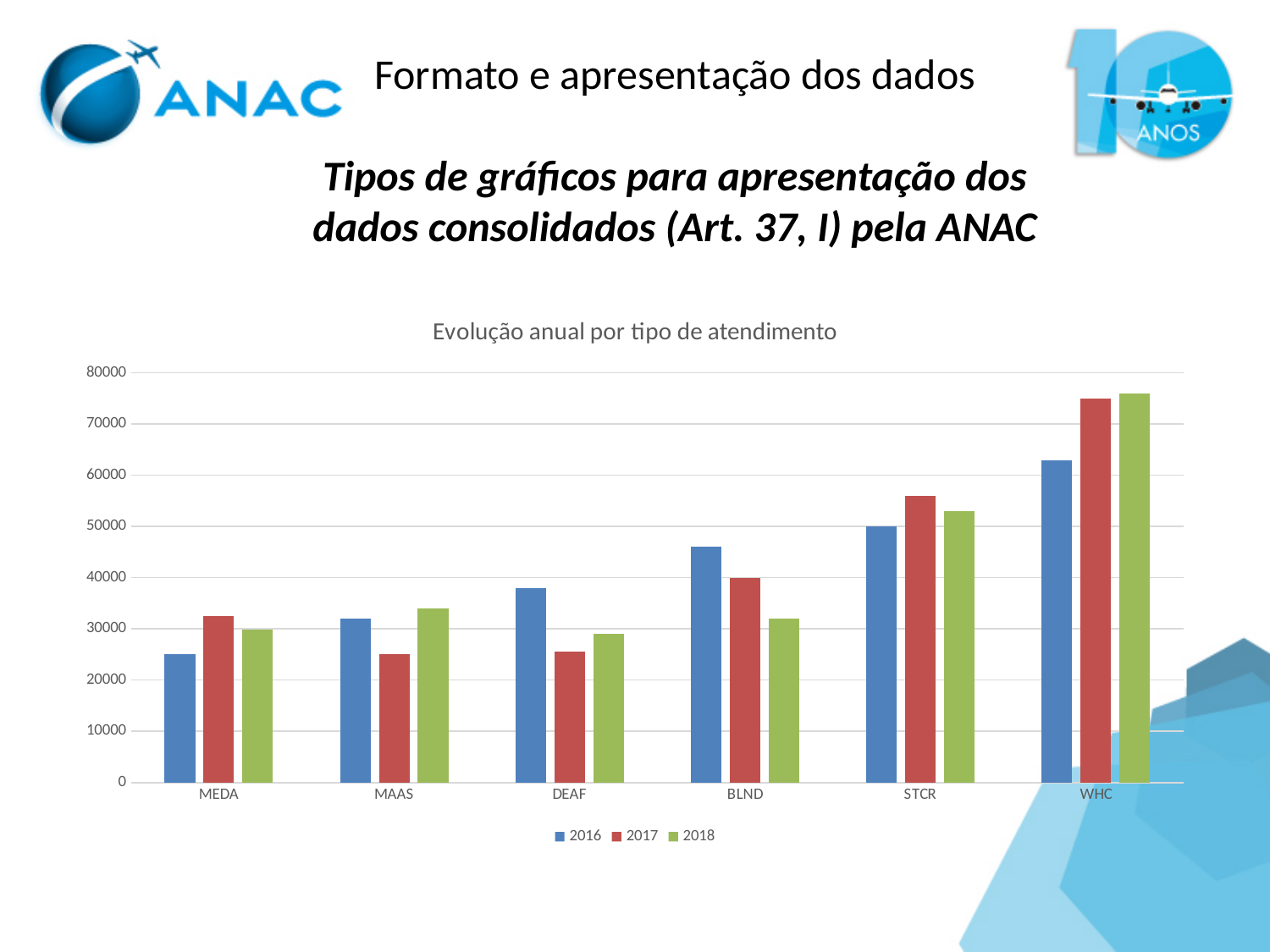

Formato e apresentação dos dados

Tipos de gráficos para apresentação dos dados consolidados (Art. 37, I) pela ANAC

### Chart: Evolução anual por tipo de atendimento

| Category |  |  |  |
|---|---|---|---|
| MEDA | 25000.0 | 32440.0 | 29800.0 |
| MAAS | 32000.0 | 25000.0 | 34000.0 |
| DEAF | 38000.0 | 25600.0 | 29000.0 |
| BLND | 46000.0 | 40000.0 | 32000.0 |
| STCR | 50000.0 | 56000.0 | 53000.0 |
| WHC | 63000.0 | 75000.0 | 76000.0 |